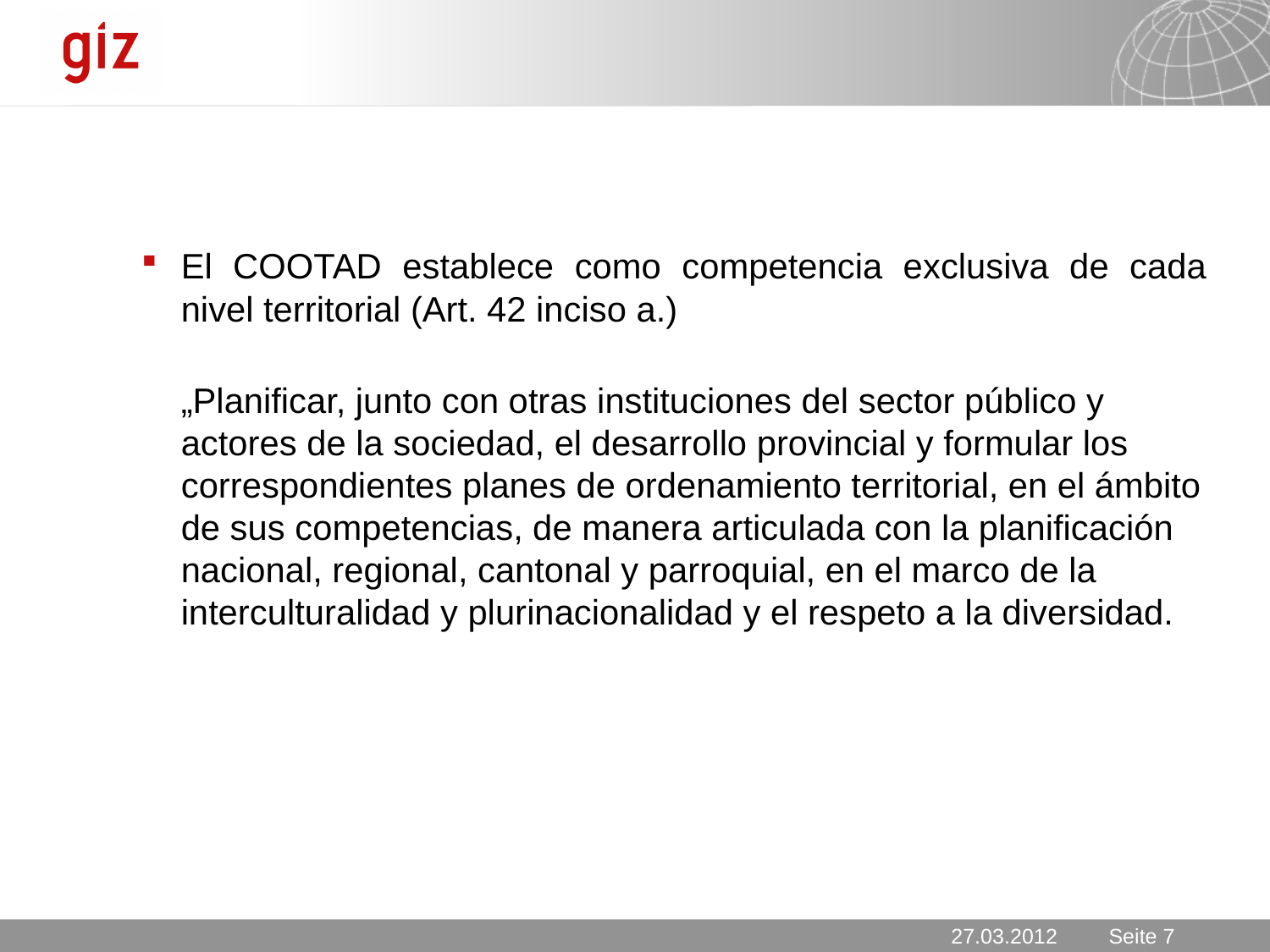

El COOTAD establece como competencia exclusiva de cada nivel territorial (Art. 42 inciso a.)
„Planificar, junto con otras instituciones del sector público y actores de la sociedad, el desarrollo provincial y formular los correspondientes planes de ordenamiento territorial, en el ámbito de sus competencias, de manera articulada con la planificación nacional, regional, cantonal y parroquial, en el marco de la interculturalidad y plurinacionalidad y el respeto a la diversidad.

27.03.2012